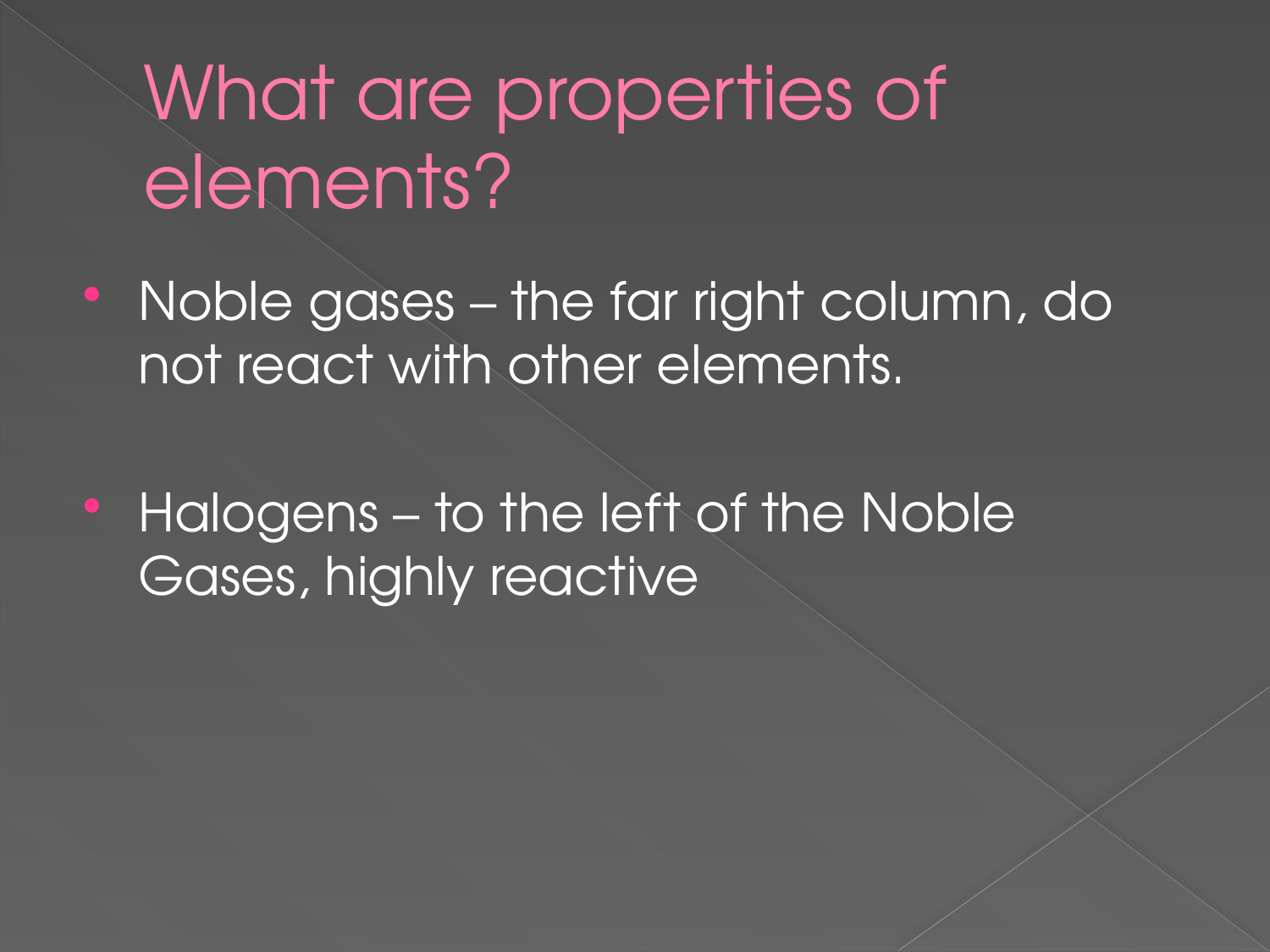

# What are properties of elements?
Noble gases – the far right column, do not react with other elements.

Halogens – to the left of the Noble Gases, highly reactive